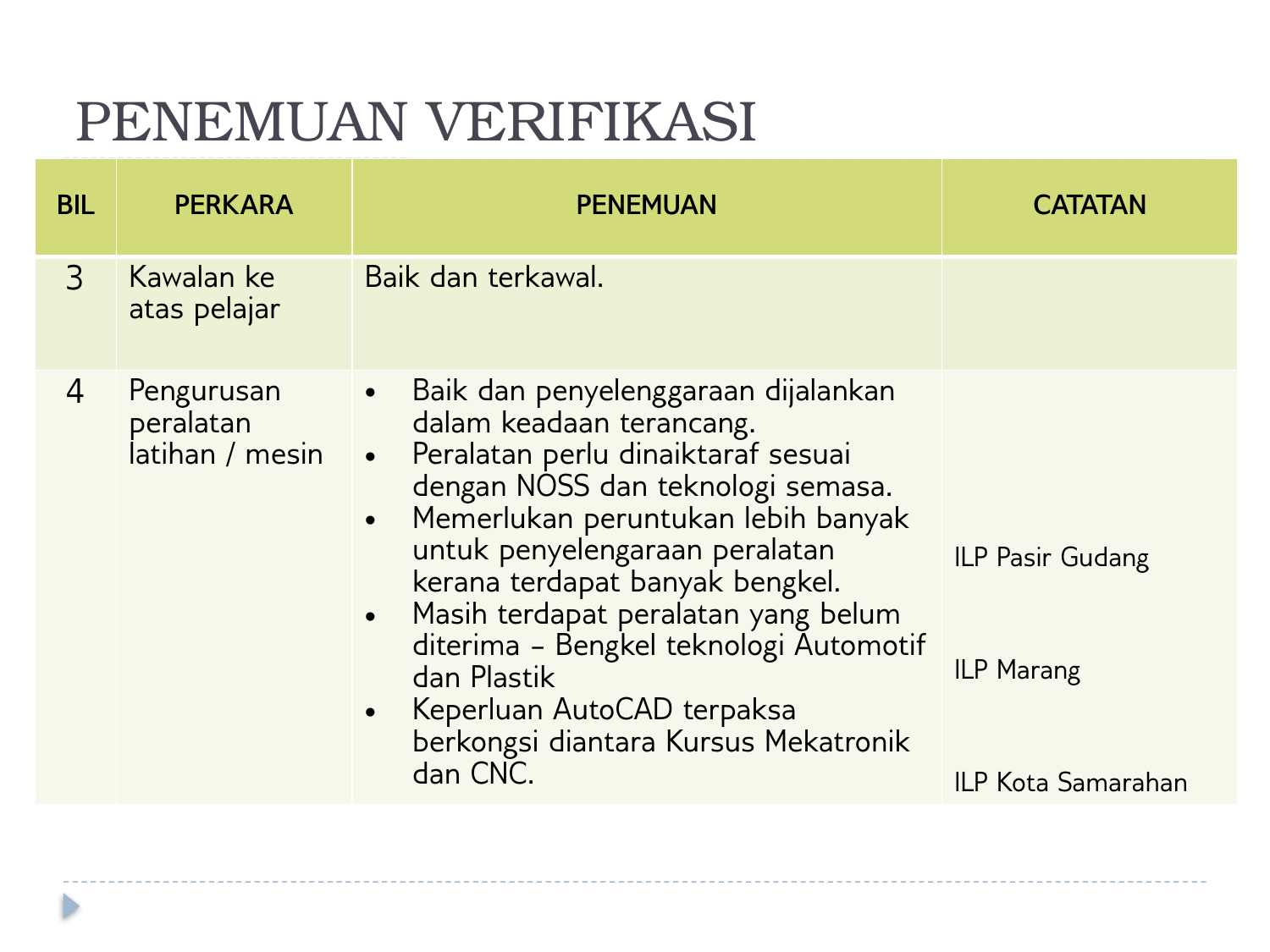

# PENEMUAN VERIFIKASI
| BIL | PERKARA | PENEMUAN | CATATAN |
| --- | --- | --- | --- |
| 3 | Kawalan ke atas pelajar | Baik dan terkawal. |  |
| 4 | Pengurusan peralatan latihan / mesin | Baik dan penyelenggaraan dijalankan dalam keadaan terancang. Peralatan perlu dinaiktaraf sesuai dengan NOSS dan teknologi semasa. Memerlukan peruntukan lebih banyak untuk penyelengaraan peralatan kerana terdapat banyak bengkel. Masih terdapat peralatan yang belum diterima – Bengkel teknologi Automotif dan Plastik Keperluan AutoCAD terpaksa berkongsi diantara Kursus Mekatronik dan CNC. | ILP Pasir Gudang ILP Marang ILP Kota Samarahan |